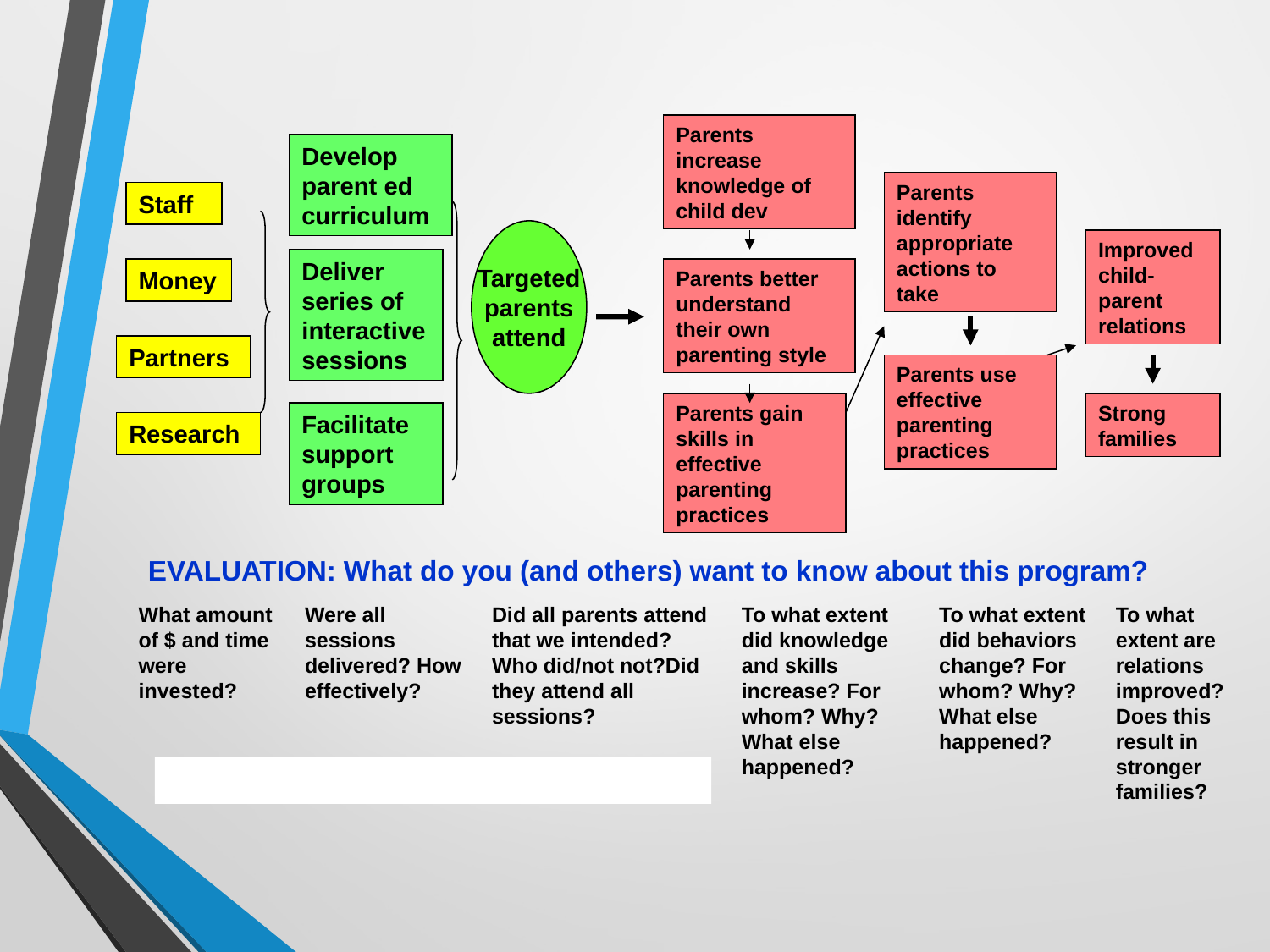

Parents increase knowledge of child dev
Develop parent ed curriculum
Parents identify appropriate actions to take
Staff

Targeted
parents
attend

Improved child-parent relations
Deliver series of  interactivesessions
Money
Parents better understand their own parenting style

Partners

Parents use effective parenting practices

Parents gain skills in  effective parenting practices
Strong families
Facilitate support groups
Research

EVALUATION: What do you (and others) want to know about this program?
What amount of $ and time were invested?

Were all  sessions delivered? How effectively?
Did all parents attend that we intended? Who did/not not?Did they attend all sessions?
To what extent did knowledge and skills increase? For whom? Why? What else happened?
To what extent did behaviors
change? For whom? Why?  What else happened?
To what extent are relations improved?  Does this result in stronger families?